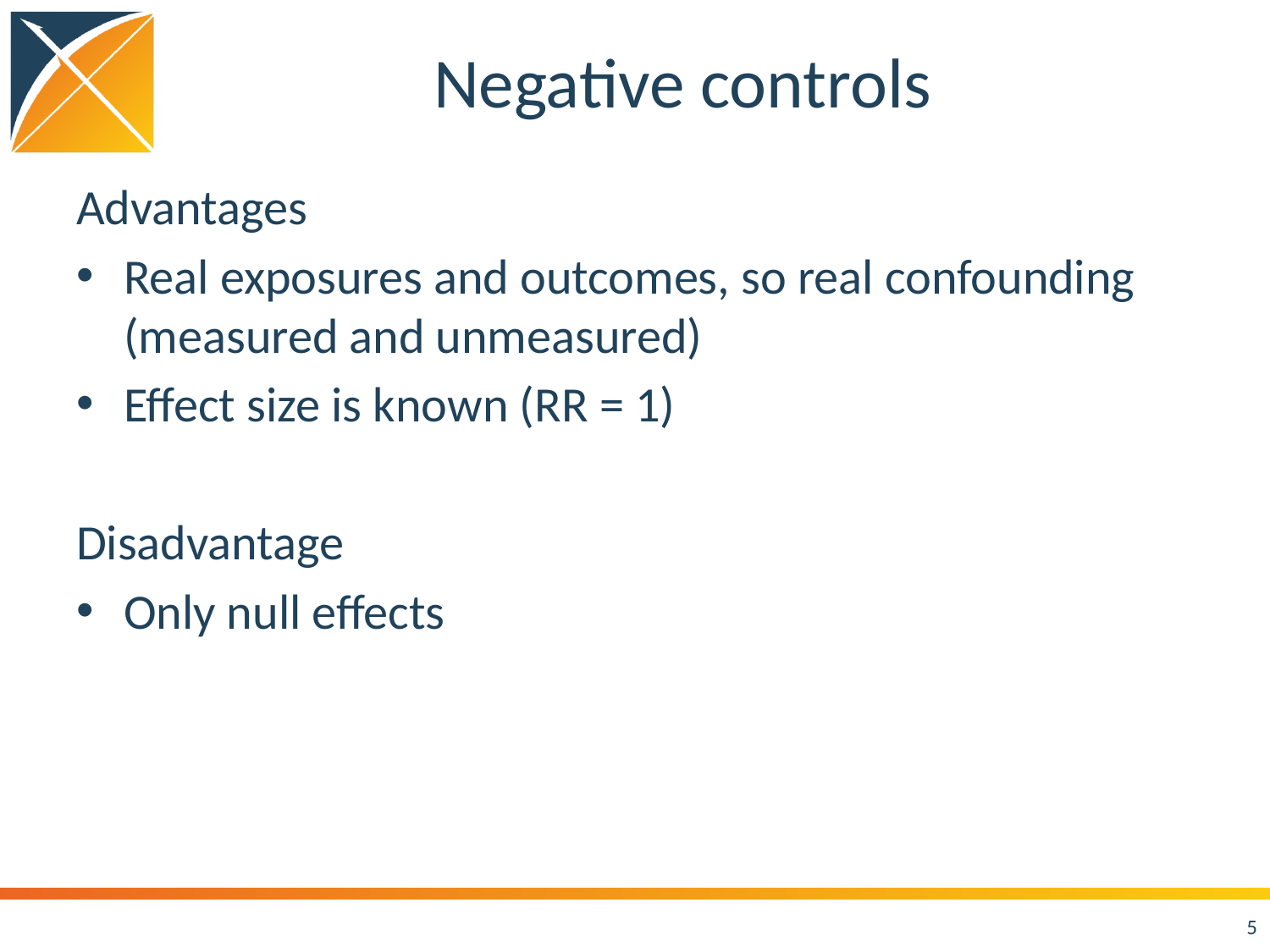

# Negative controls
Advantages
Real exposures and outcomes, so real confounding (measured and unmeasured)
Effect size is known (RR = 1)

Disadvantage
Only null effects

5